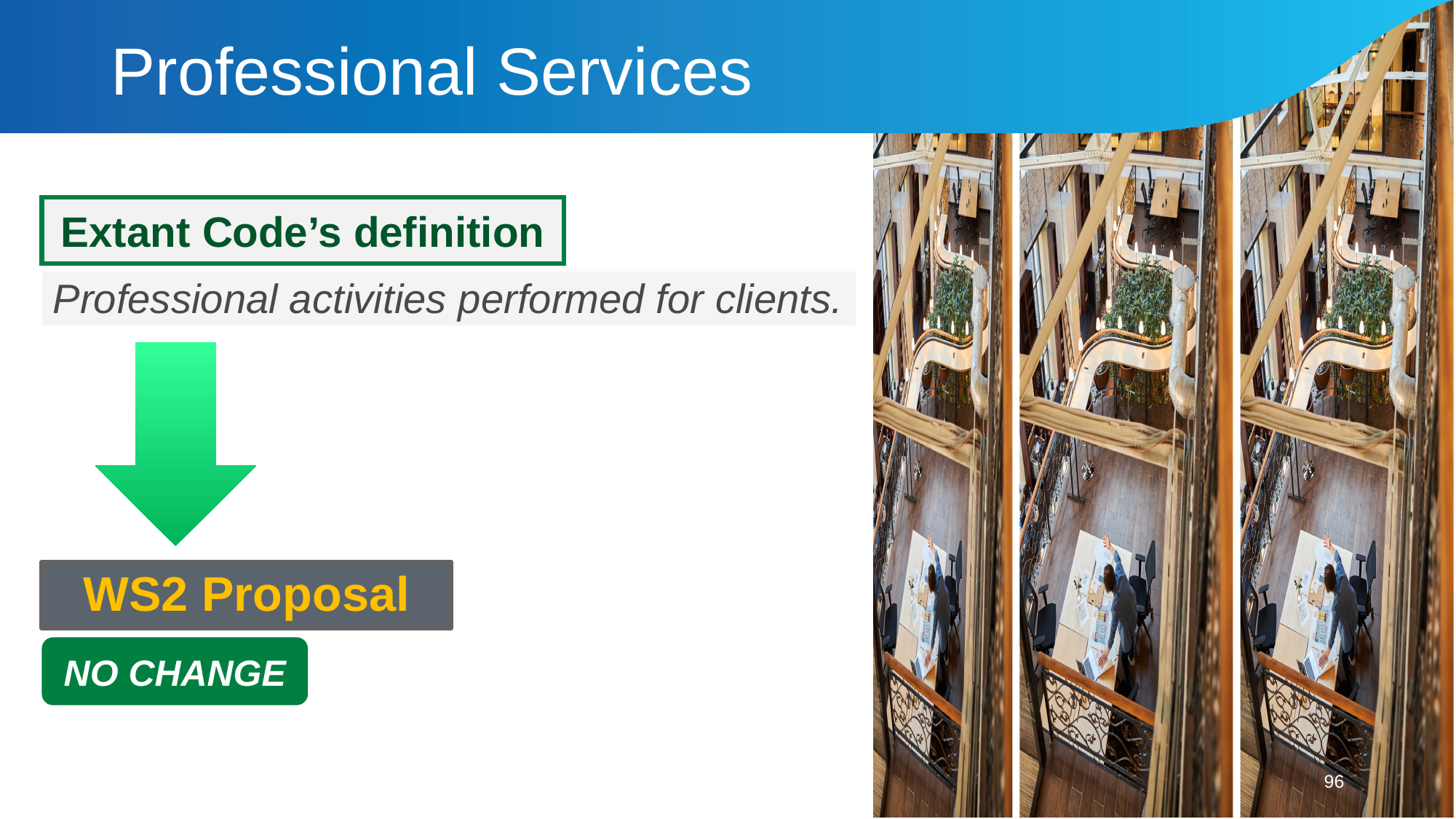

# Professional Services
Extant Code’s definition
| Professional activities performed for clients. |
| --- |

WS2 Proposal
NO CHANGE
96